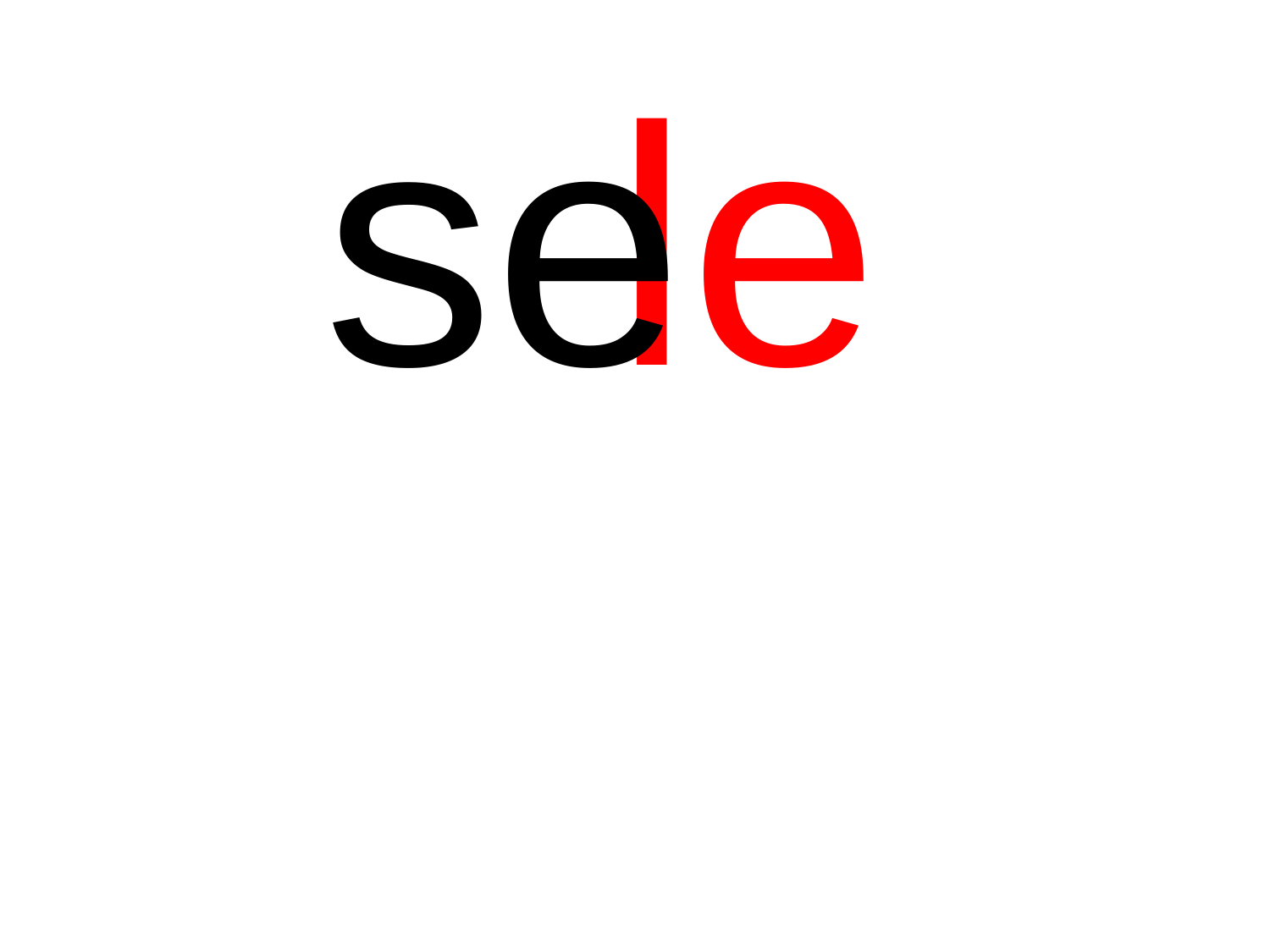

| se |
| --- |
| le |
| --- |